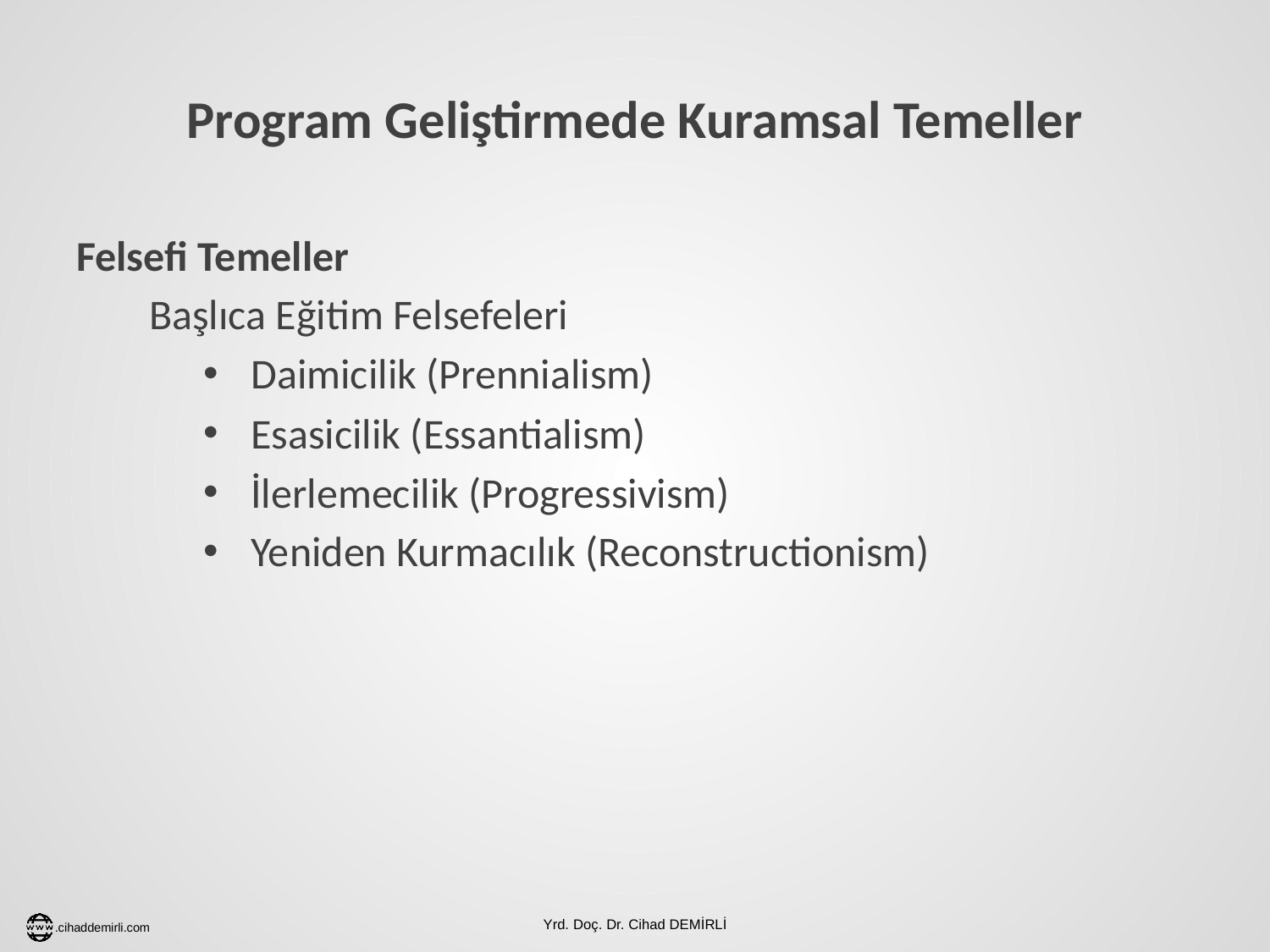

# Program Geliştirmede Kuramsal Temeller
Felsefi Temeller
 Başlıca Eğitim Felsefeleri
Daimicilik (Prennialism)
Esasicilik (Essantialism)
İlerlemecilik (Progressivism)
Yeniden Kurmacılık (Reconstructionism)